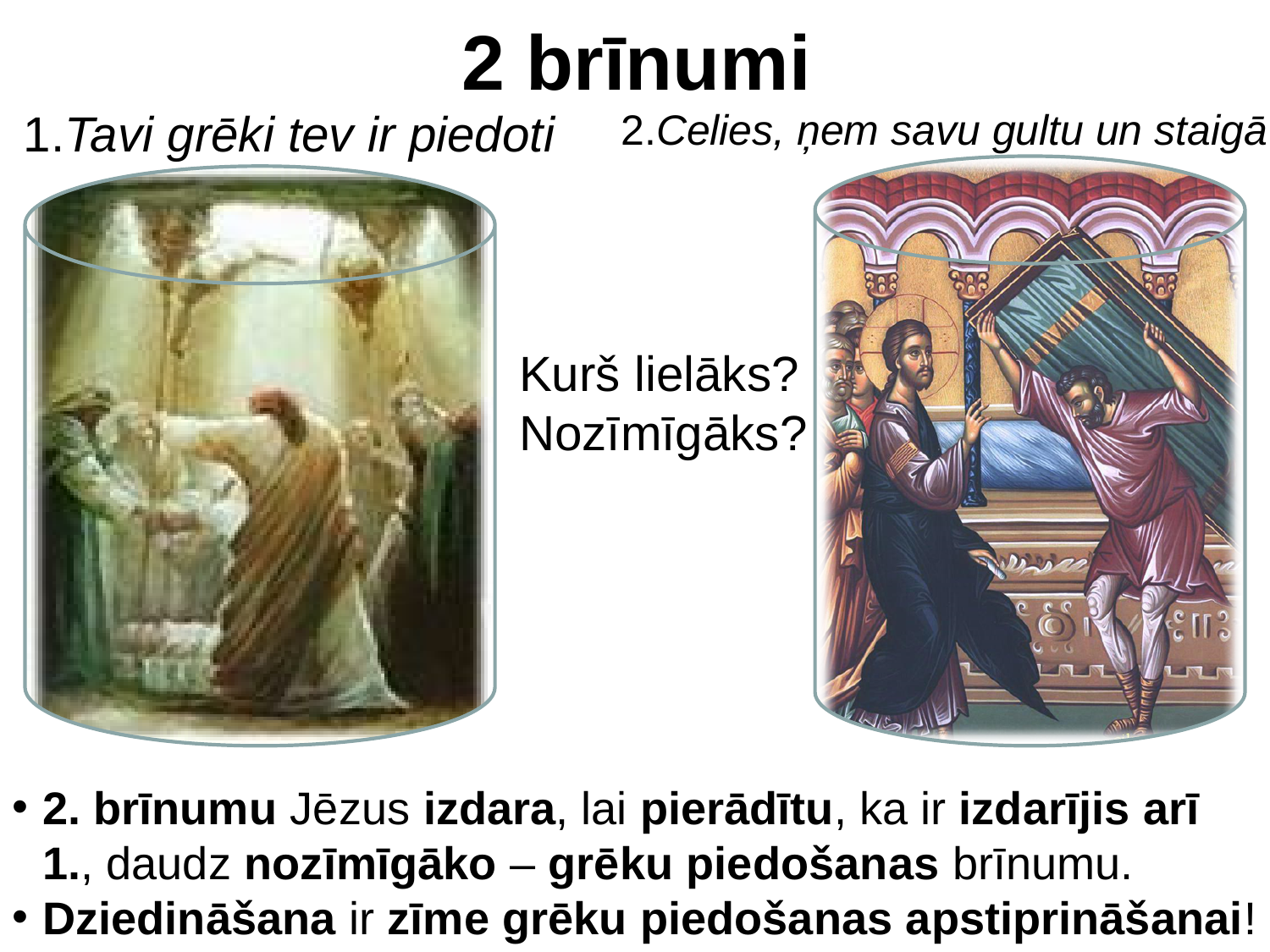

2 brīnumi
1.Tavi grēki tev ir piedoti
2.Celies, ņem savu gultu un staigā

Kurš lielāks?
Nozīmīgāks?
2. brīnumu Jēzus izdara, lai pierādītu, ka ir izdarījis arī 1., daudz nozīmīgāko – grēku piedošanas brīnumu.
Dziedināšana ir zīme grēku piedošanas apstiprināšanai!